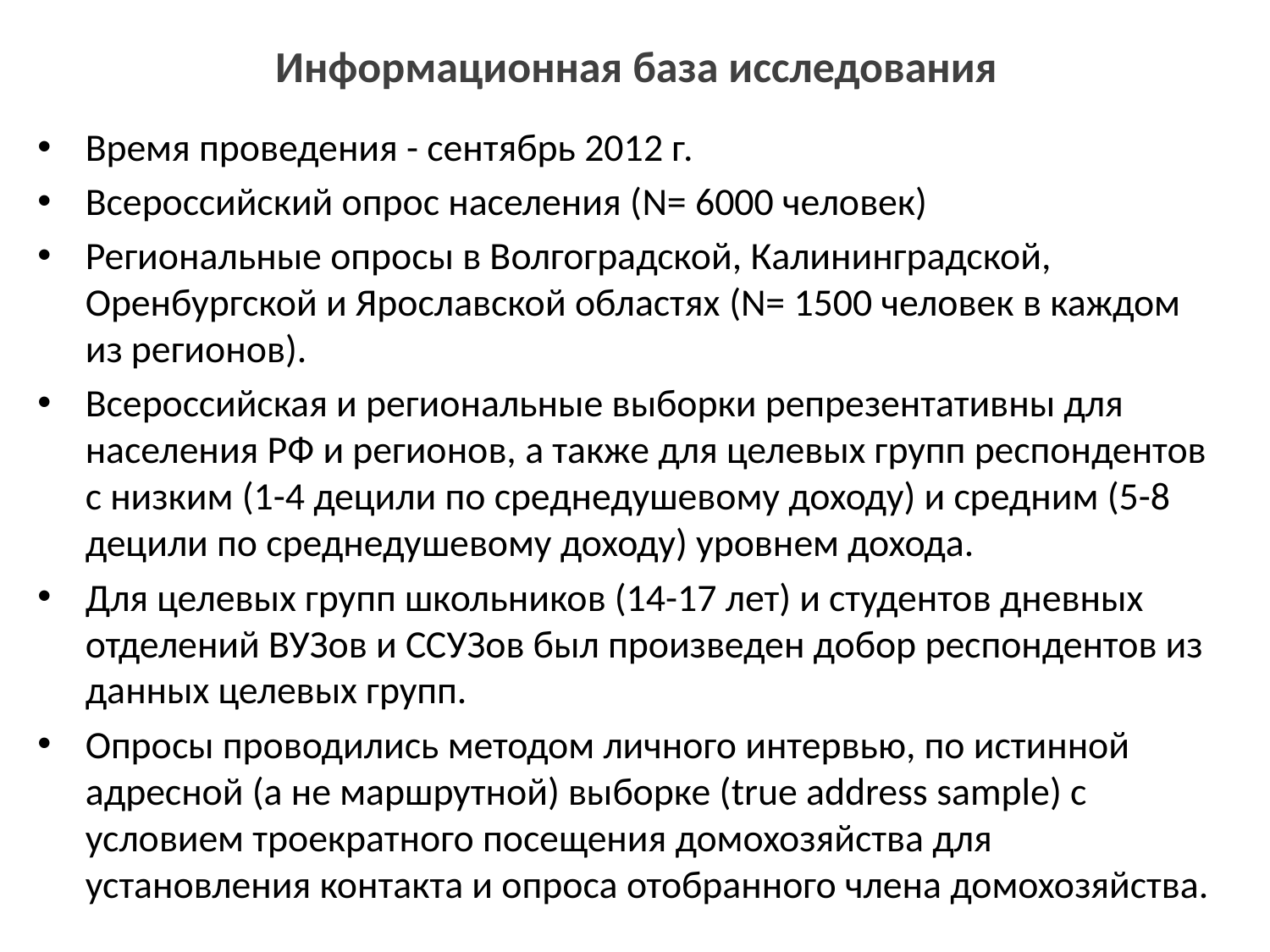

# Информационная база исследования
Время проведения - сентябрь 2012 г.
Всероссийский опрос населения (N= 6000 человек)
Региональные опросы в Волгоградской, Калининградской, Оренбургской и Ярославской областях (N= 1500 человек в каждом из регионов).
Всероссийская и региональные выборки репрезентативны для населения РФ и регионов, а также для целевых групп респондентов с низким (1-4 децили по среднедушевому доходу) и средним (5-8 децили по среднедушевому доходу) уровнем дохода.
Для целевых групп школьников (14-17 лет) и студентов дневных отделений ВУЗов и ССУЗов был произведен добор респондентов из данных целевых групп.
Опросы проводились методом личного интервью, по истинной адресной (а не маршрутной) выборке (true address sample) с условием троекратного посещения домохозяйства для установления контакта и опроса отобранного члена домохозяйства.